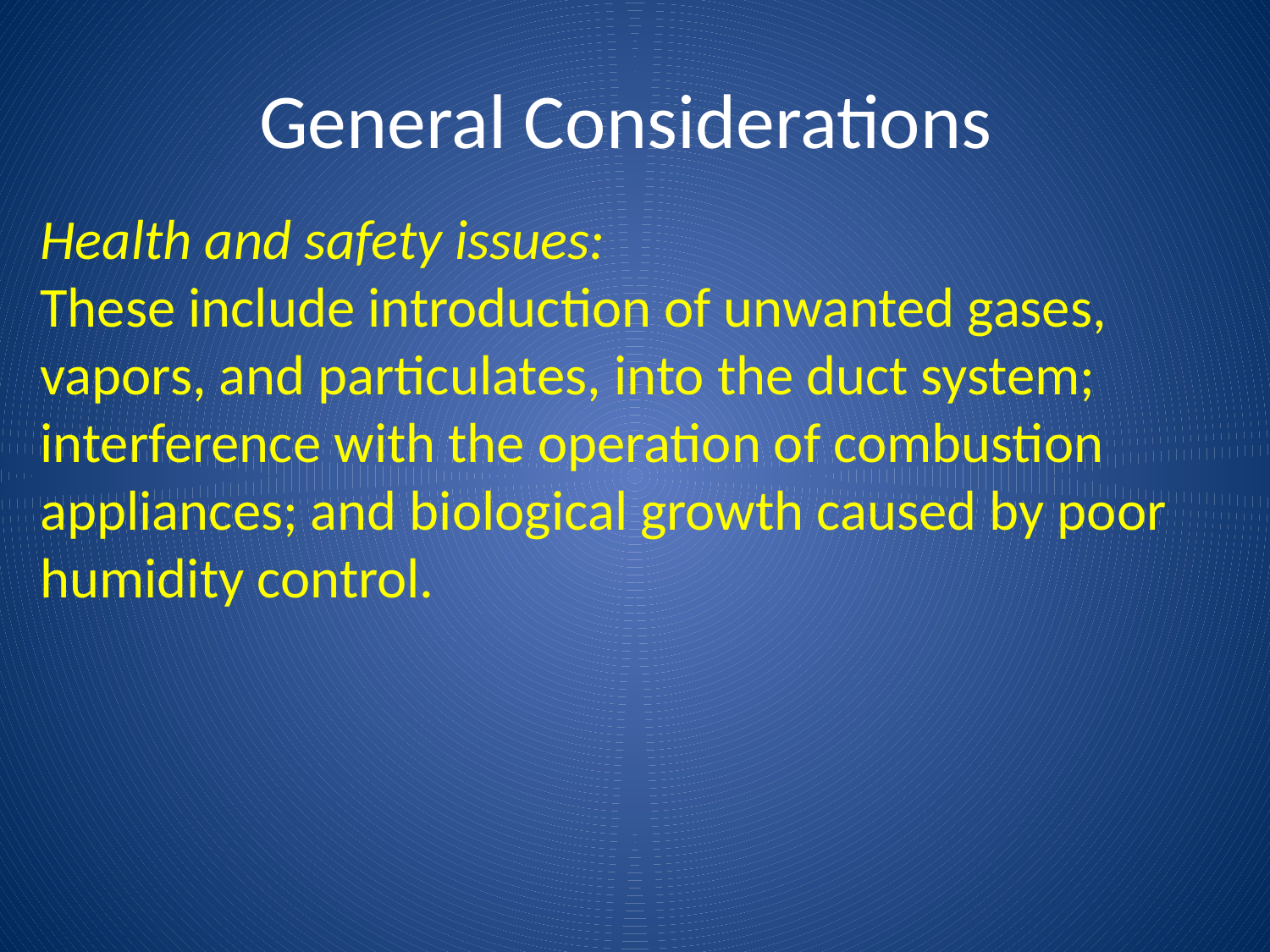

# General Considerations
Health and safety issues:
These include introduction of unwanted gases,
vapors, and particulates, into the duct system;
interference with the operation of combustion
appliances; and biological growth caused by poor
humidity control.